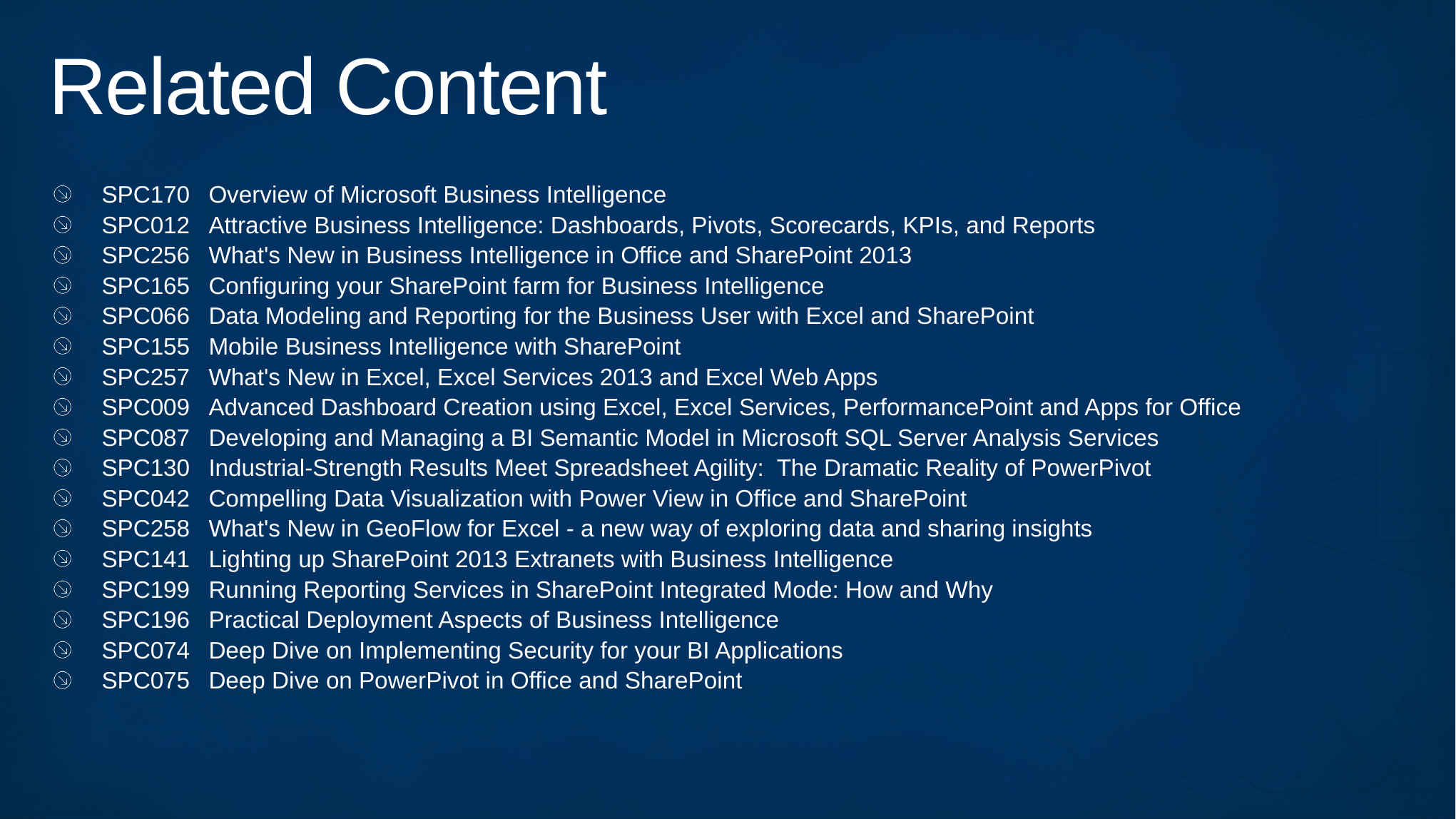

# Related Content
SPC170	Overview of Microsoft Business Intelligence
SPC012	Attractive Business Intelligence: Dashboards, Pivots, Scorecards, KPIs, and Reports
SPC256	What's New in Business Intelligence in Office and SharePoint 2013
SPC165	Configuring your SharePoint farm for Business Intelligence
SPC066	Data Modeling and Reporting for the Business User with Excel and SharePoint
SPC155	Mobile Business Intelligence with SharePoint
SPC257	What's New in Excel, Excel Services 2013 and Excel Web Apps
SPC009	Advanced Dashboard Creation using Excel, Excel Services, PerformancePoint and Apps for Office
SPC087	Developing and Managing a BI Semantic Model in Microsoft SQL Server Analysis Services
SPC130	Industrial-Strength Results Meet Spreadsheet Agility:  The Dramatic Reality of PowerPivot
SPC042	Compelling Data Visualization with Power View in Office and SharePoint
SPC258	What's New in GeoFlow for Excel - a new way of exploring data and sharing insights
SPC141	Lighting up SharePoint 2013 Extranets with Business Intelligence
SPC199	Running Reporting Services in SharePoint Integrated Mode: How and Why
SPC196	Practical Deployment Aspects of Business Intelligence
SPC074	Deep Dive on Implementing Security for your BI Applications
SPC075	Deep Dive on PowerPivot in Office and SharePoint